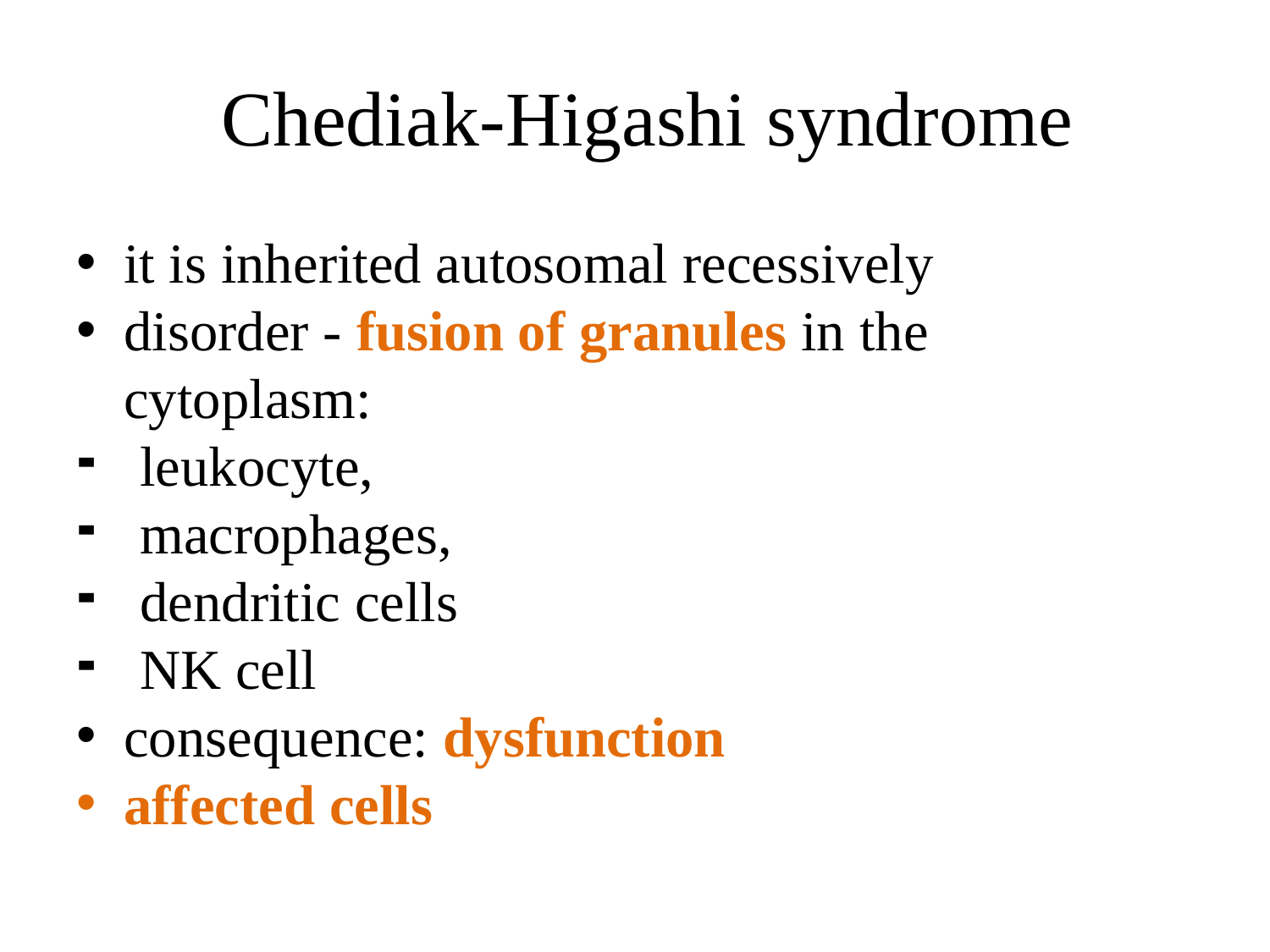

# Chediak-Higashi syndrome
it is inherited autosomal recessively
disorder - fusion of granules in the cytoplasm:
leukocyte,
macrophages,
dendritic cells
NK cell
consequence: dysfunction
affected cells